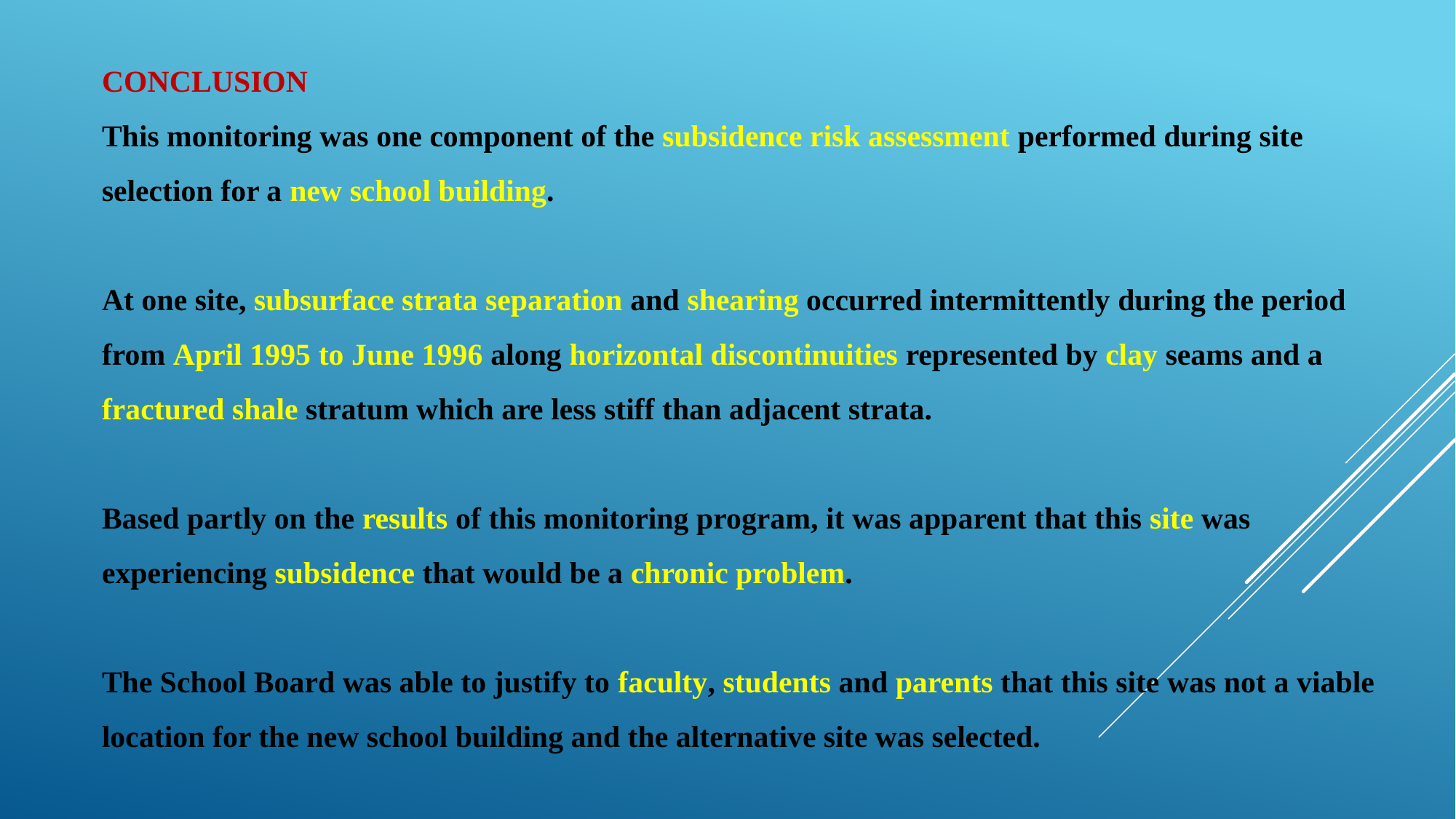

CONCLUSION
This monitoring was one component of the subsidence risk assessment performed during site selection for a new school building.

At one site, subsurface strata separation and shearing occurred intermittently during the period from April 1995 to June 1996 along horizontal discontinuities represented by clay seams and a fractured shale stratum which are less stiff than adjacent strata.

Based partly on the results of this monitoring program, it was apparent that this site was experiencing subsidence that would be a chronic problem.

The School Board was able to justify to faculty, students and parents that this site was not a viable location for the new school building and the alternative site was selected.